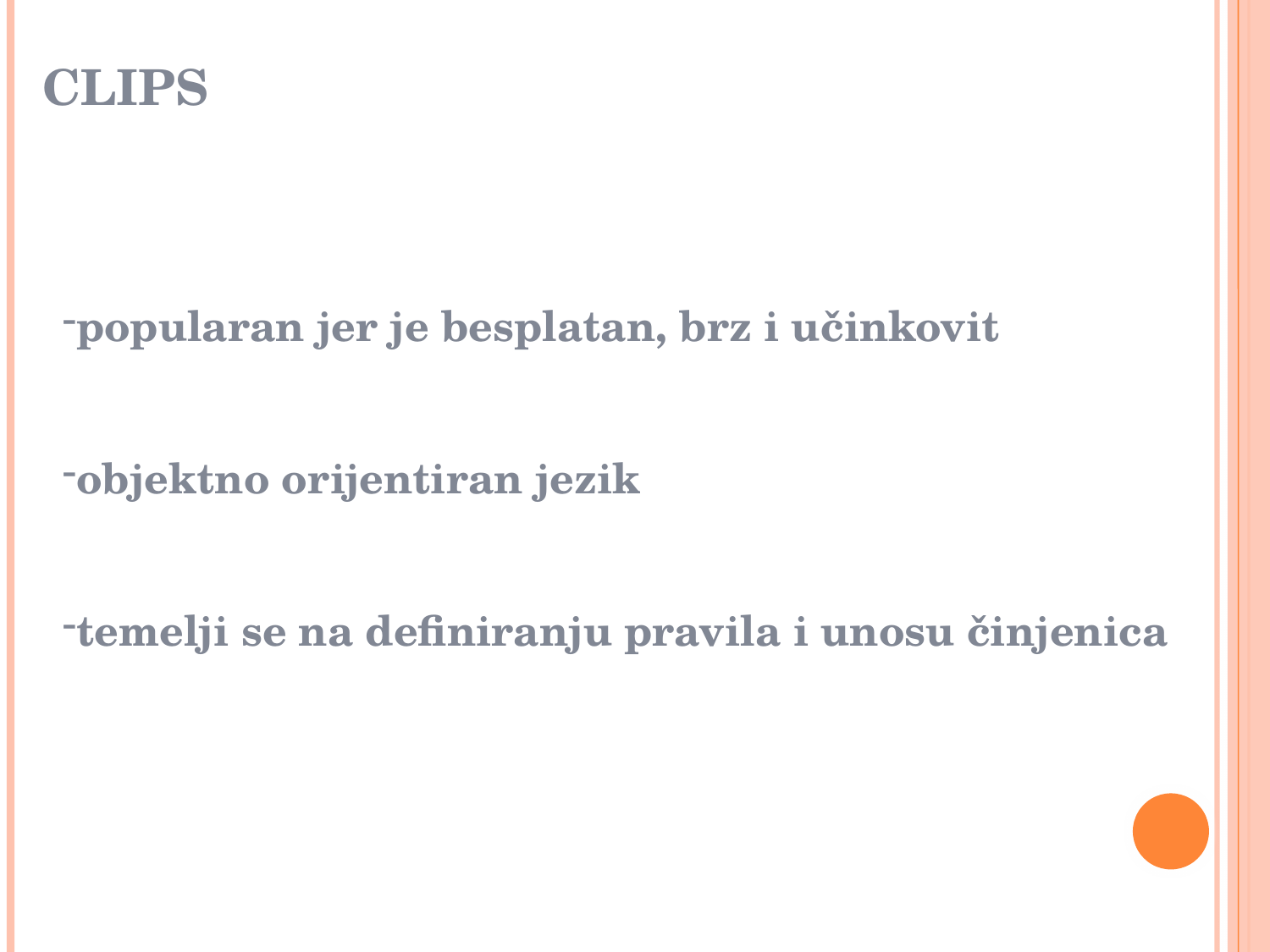

CLIPS
popularan jer je besplatan, brz i učinkovit

objektno orijentiran jezik

temelji se na definiranju pravila i unosu činjenica